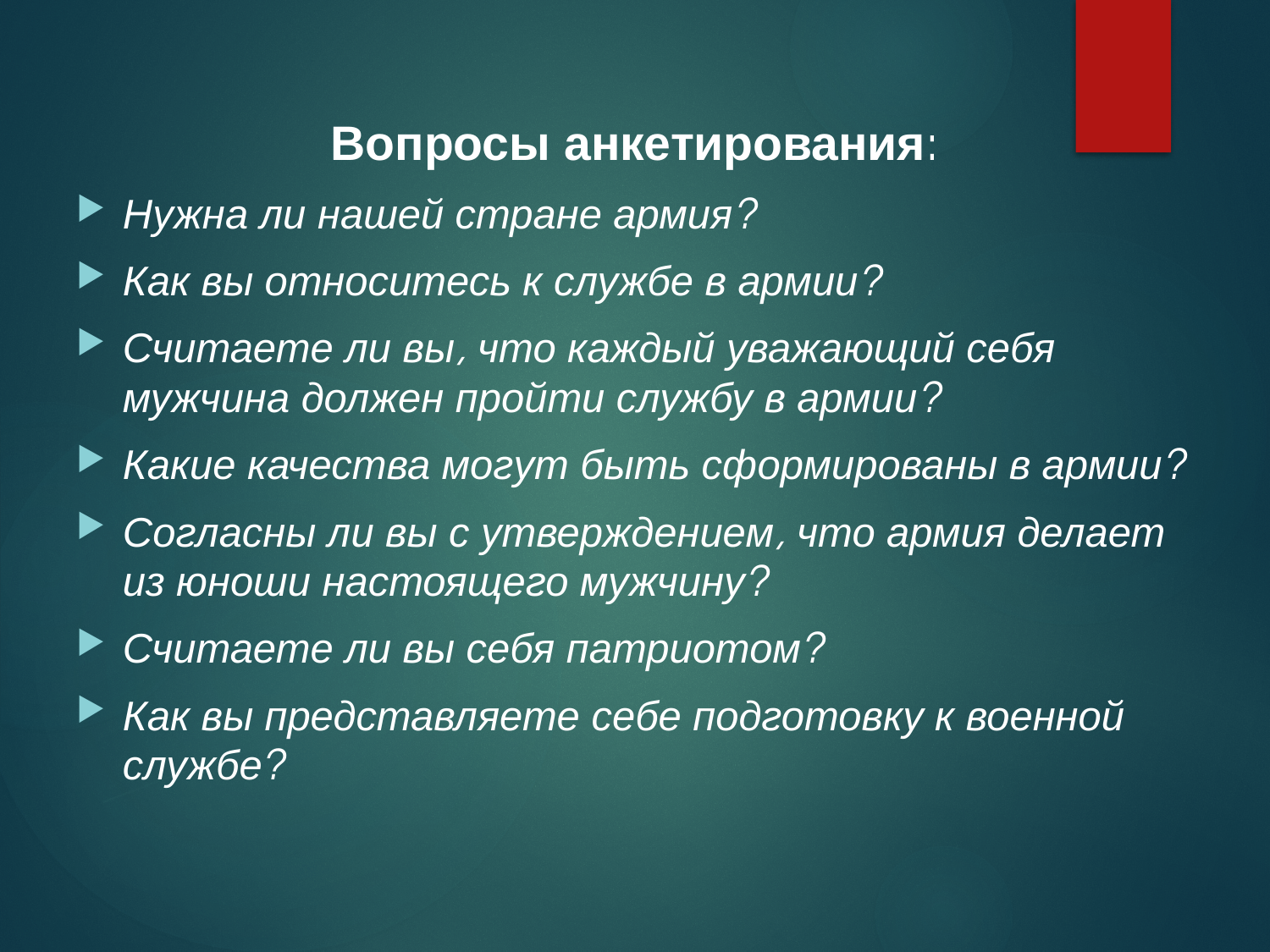

Вопросы анкетирования:
Нужна ли нашей стране армия?
Как вы относитесь к службе в армии?
Считаете ли вы, что каждый уважающий себя мужчина должен пройти службу в армии?
Какие качества могут быть сформированы в армии?
Согласны ли вы с утверждением, что армия делает из юноши настоящего мужчину?
Считаете ли вы себя патриотом?
Как вы представляете себе подготовку к военной службе?